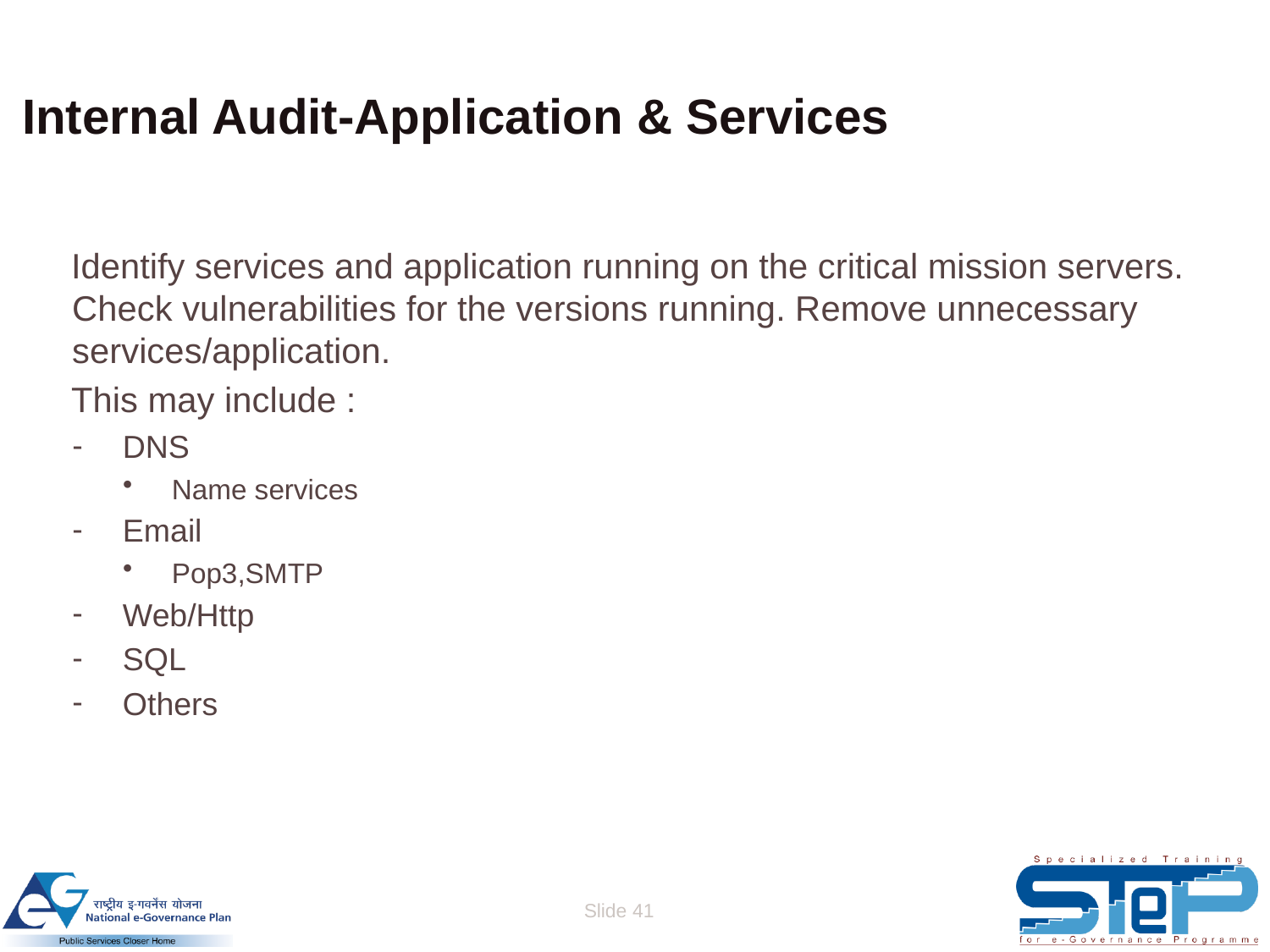

# Internal Audit-Application & Services
     Identify services and application running on the critical mission servers. Check vulnerabilities for the versions running. Remove unnecessary services/application.
     This may include :
DNS
Name services
Email
Pop3,SMTP
Web/Http
SQL
Others